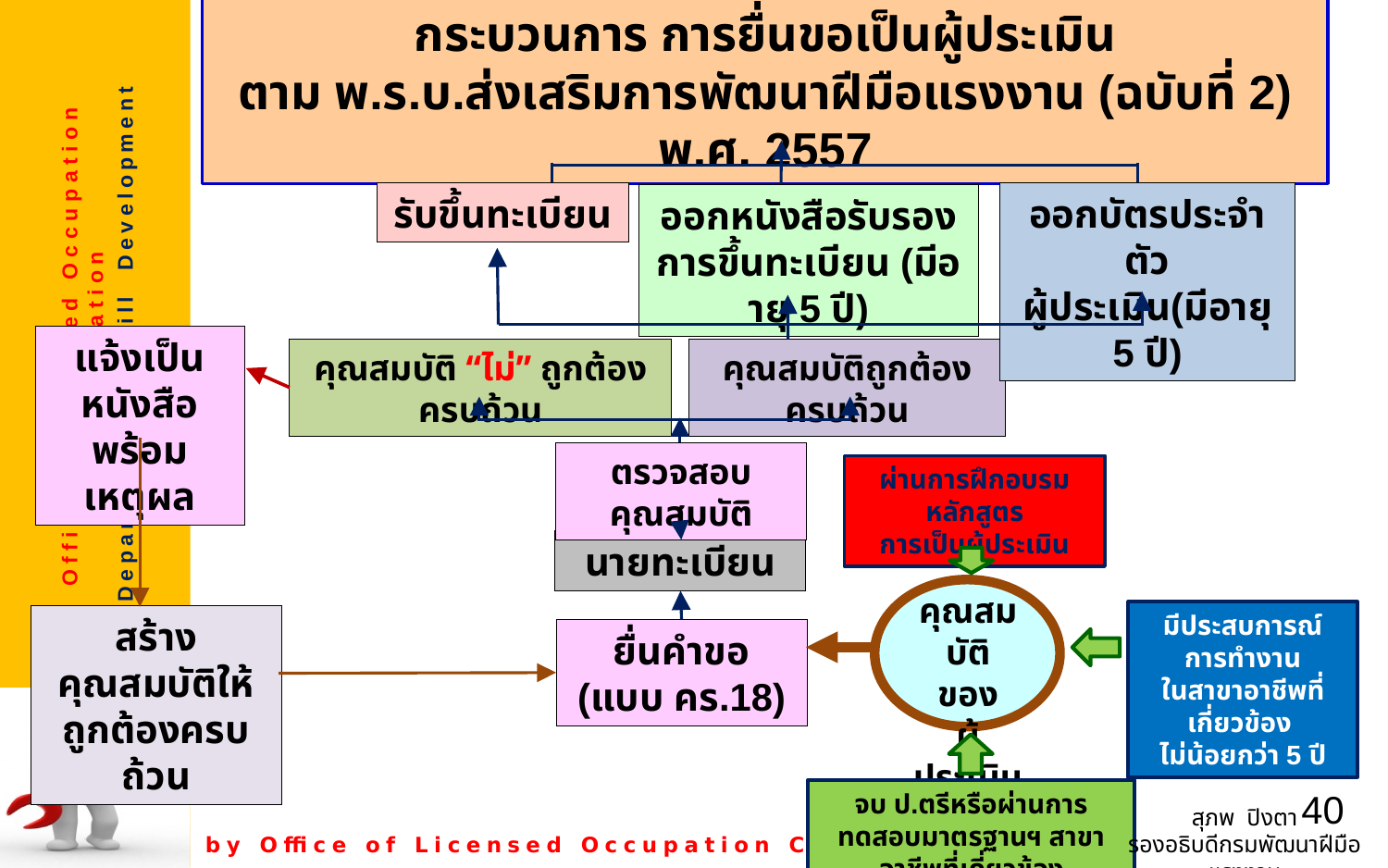

กระบวนการ การยื่นขอเป็นผู้ประเมิน
ตาม พ.ร.บ.ส่งเสริมการพัฒนาฝีมือแรงงาน (ฉบับที่ 2) พ.ศ. 2557
รับขึ้นทะเบียน
ออกบัตรประจำตัว
ผู้ประเมิน(มีอายุ 5 ปี)
ออกหนังสือรับรอง
การขึ้นทะเบียน (มีอายุ 5 ปี)
แจ้งเป็นหนังสือพร้อมเหตุผล
คุณสมบัติ “ไม่” ถูกต้องครบถ้วน
คุณสมบัติถูกต้องครบถ้วน
ตรวจสอบคุณสมบัติ
นายทะเบียน
ยื่นคำขอ
(แบบ คร.18)
ผ่านการฝึกอบรมหลักสูตร
การเป็นผู้ประเมิน

คุณสมบัติ
ของ
ผู้ประเมิน
มีประสบการณ์การทำงาน
ในสาขาอาชีพที่เกี่ยวข้อง
ไม่น้อยกว่า 5 ปี
สร้างคุณสมบัติให้ถูกต้องครบถ้วน

40
จบ ป.ตรีหรือผ่านการทดสอบมาตรฐานฯ สาขาอาชีพที่เกี่ยวข้อง
สุภพ  ปิงตา
รองอธิบดีกรมพัฒนาฝีมือแรงงาน